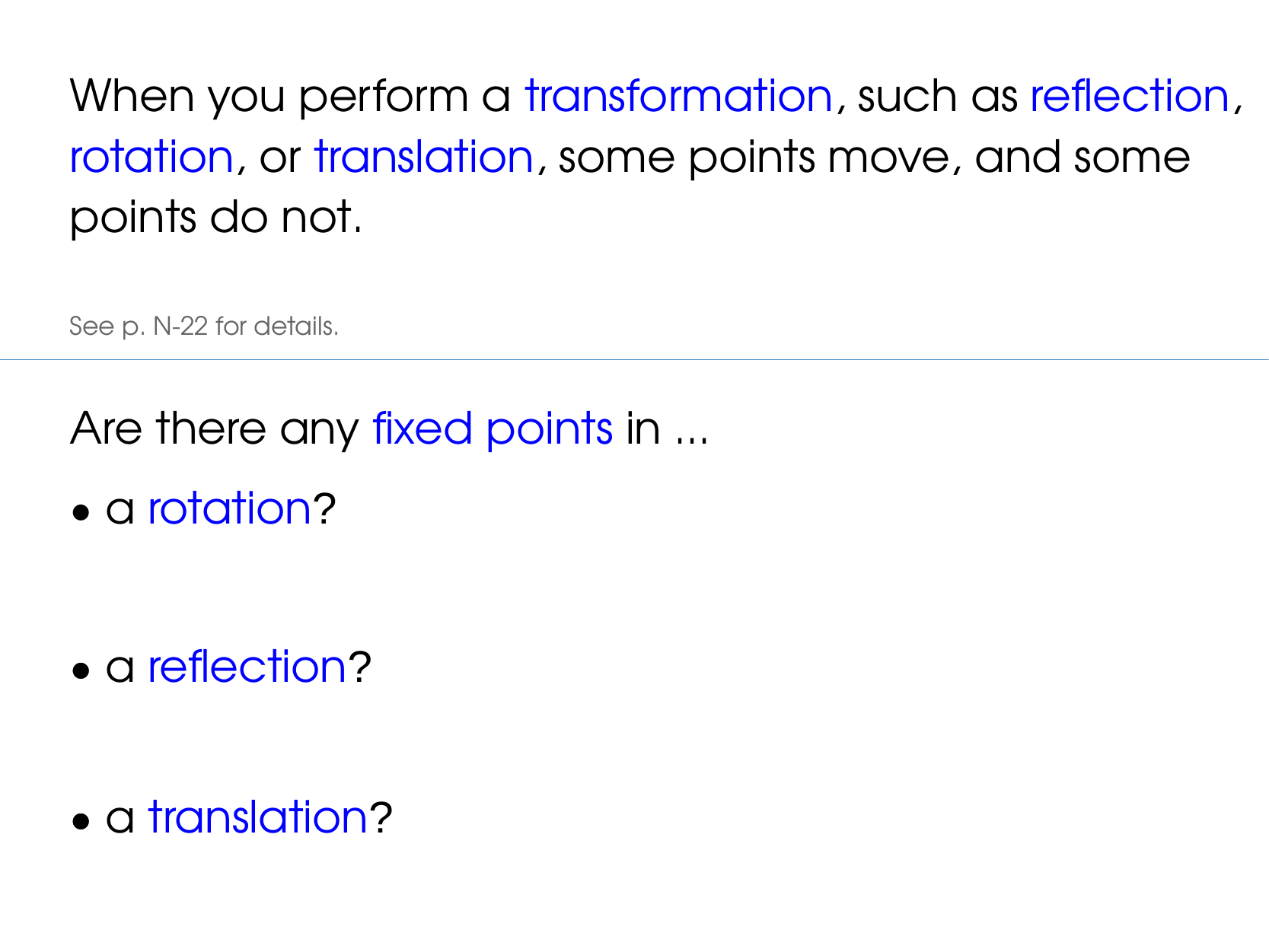

When you perform a transformation, such as reflection, rotation, or translation, some points move, and some points do not.
See p. N-22 for details.
Are there any fixed points in ...
• a rotation?
• a reflection?
•
• a translation?
•